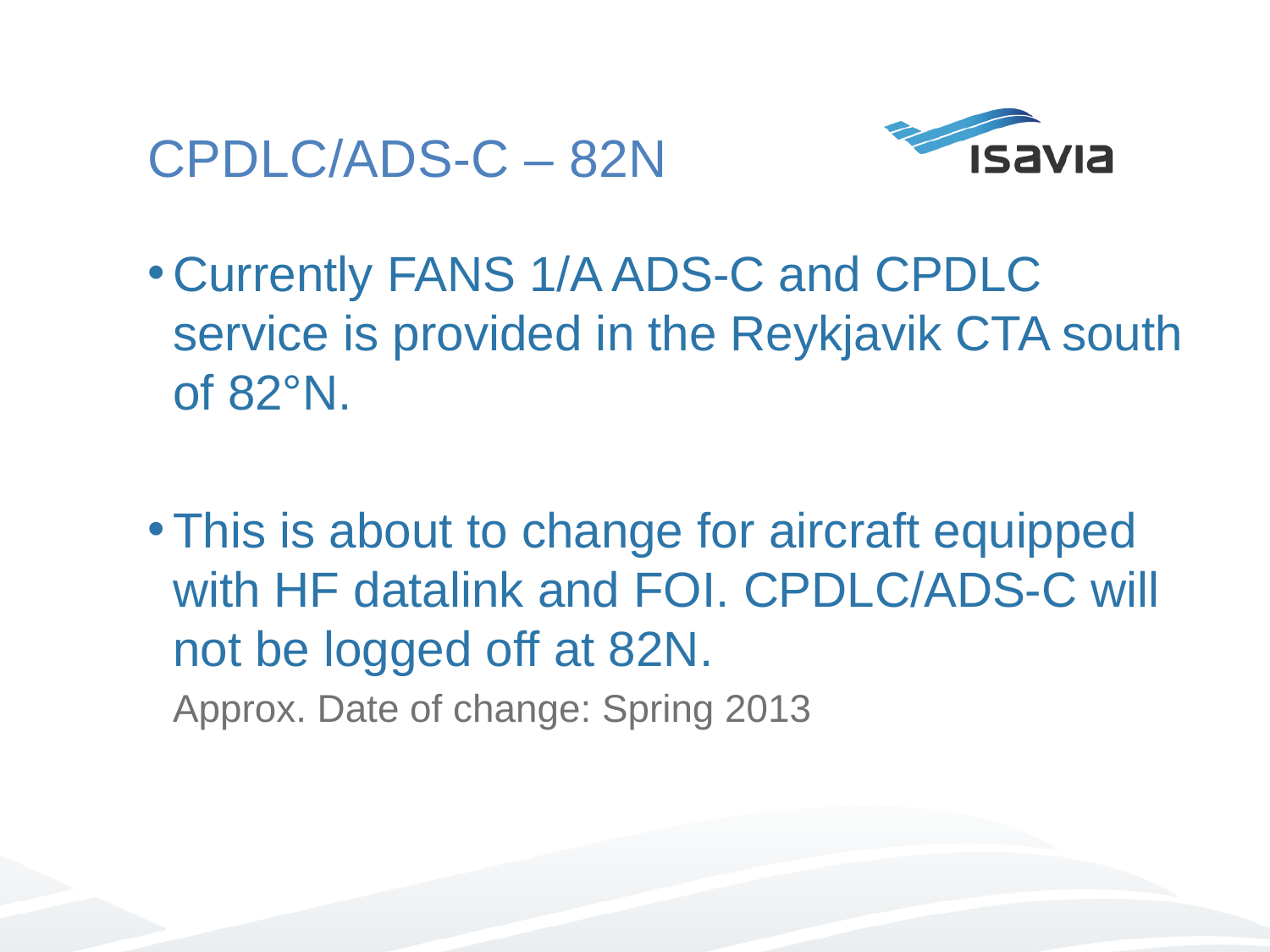

# CPDLC/ADS-C – 82N
Currently FANS 1/A ADS-C and CPDLC service is provided in the Reykjavik CTA south of 82°N.

This is about to change for aircraft equipped with HF datalink and FOI. CPDLC/ADS-C will not be logged off at 82N.
Approx. Date of change: Spring 2013